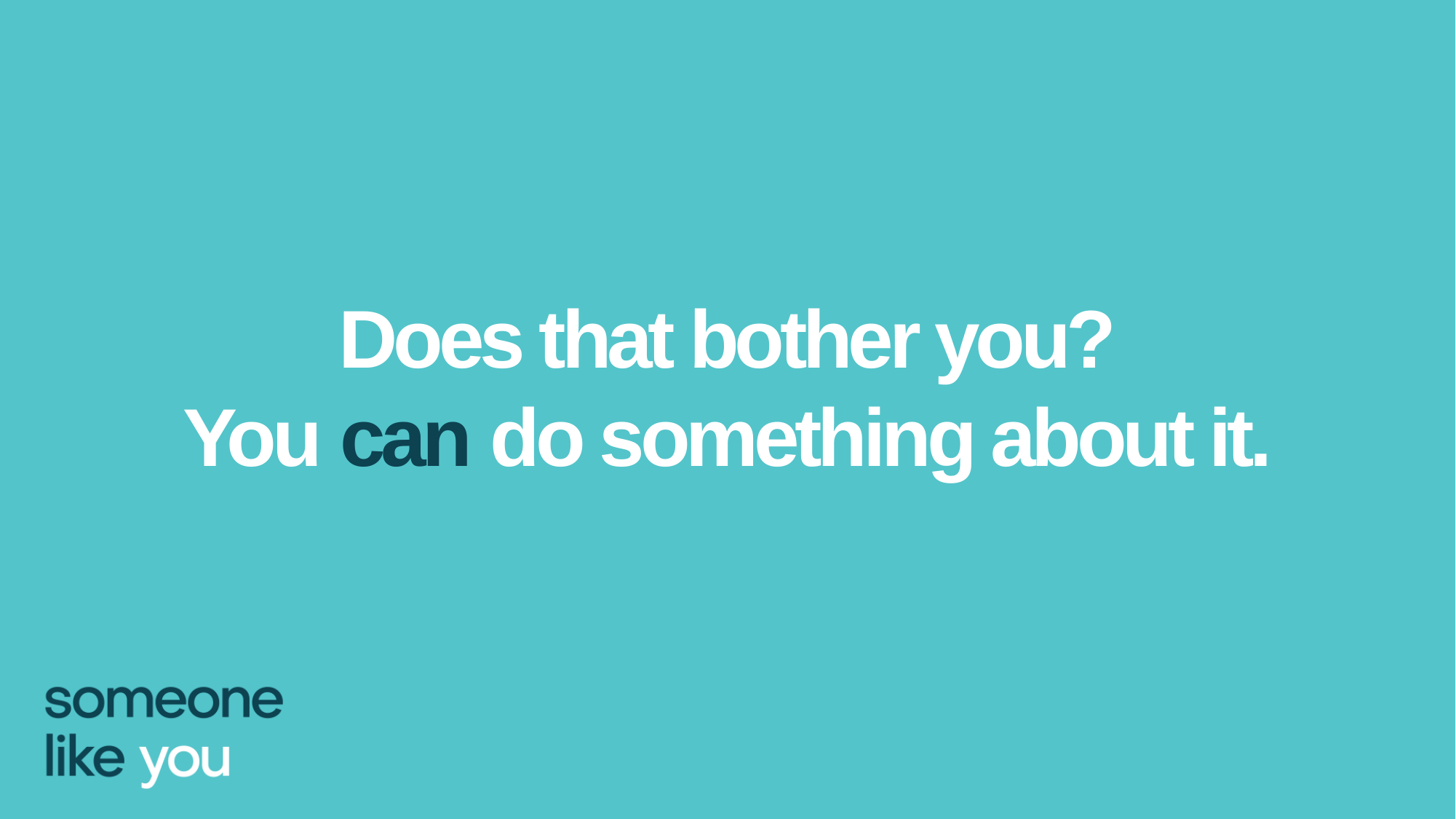

Does that bother you?
You can do something about it.